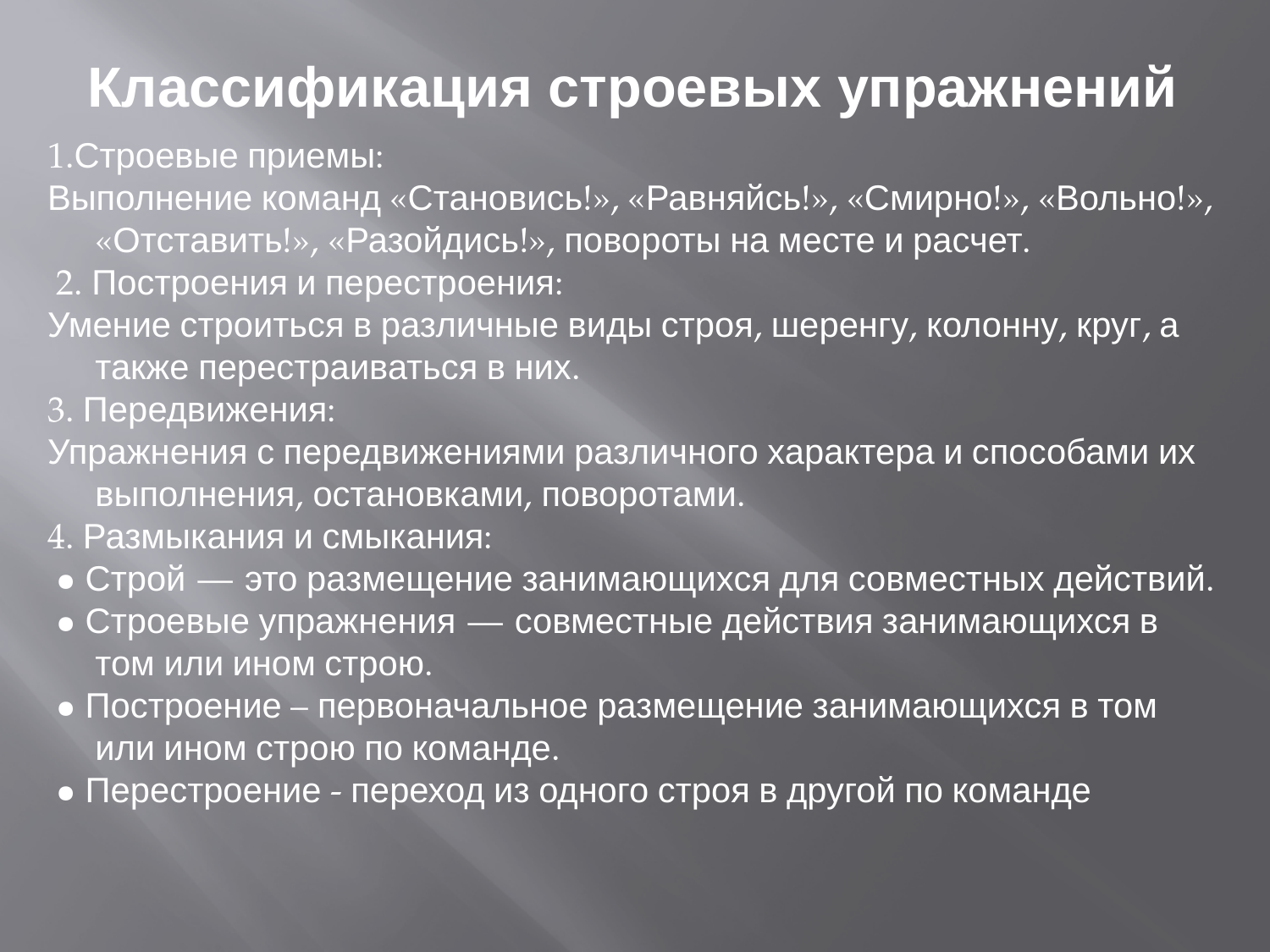

Классификация строевых упражнений
1.Строевые приемы:
Выполнение команд «Становись!», «Равняйсь!», «Смирно!», «Вольно!», «Отставить!», «Разойдись!», повороты на месте и расчет.
 2. Построения и перестроения:
Умение строиться в различные виды строя, шеренгу, колонну, круг, а также перестраиваться в них.
3. Передвижения:
Упражнения с передвижениями различного характера и способами их выполнения, остановками, поворотами.
4. Размыкания и смыкания:
 • Строй ― это размещение занимающихся для совместных действий.
 • Строевые упражнения ― совместные действия занимающихся в том или ином строю.
 • Построение – первоначальное размещение занимающихся в том или ином строю по команде.
 • Перестроение - переход из одного строя в другой по команде